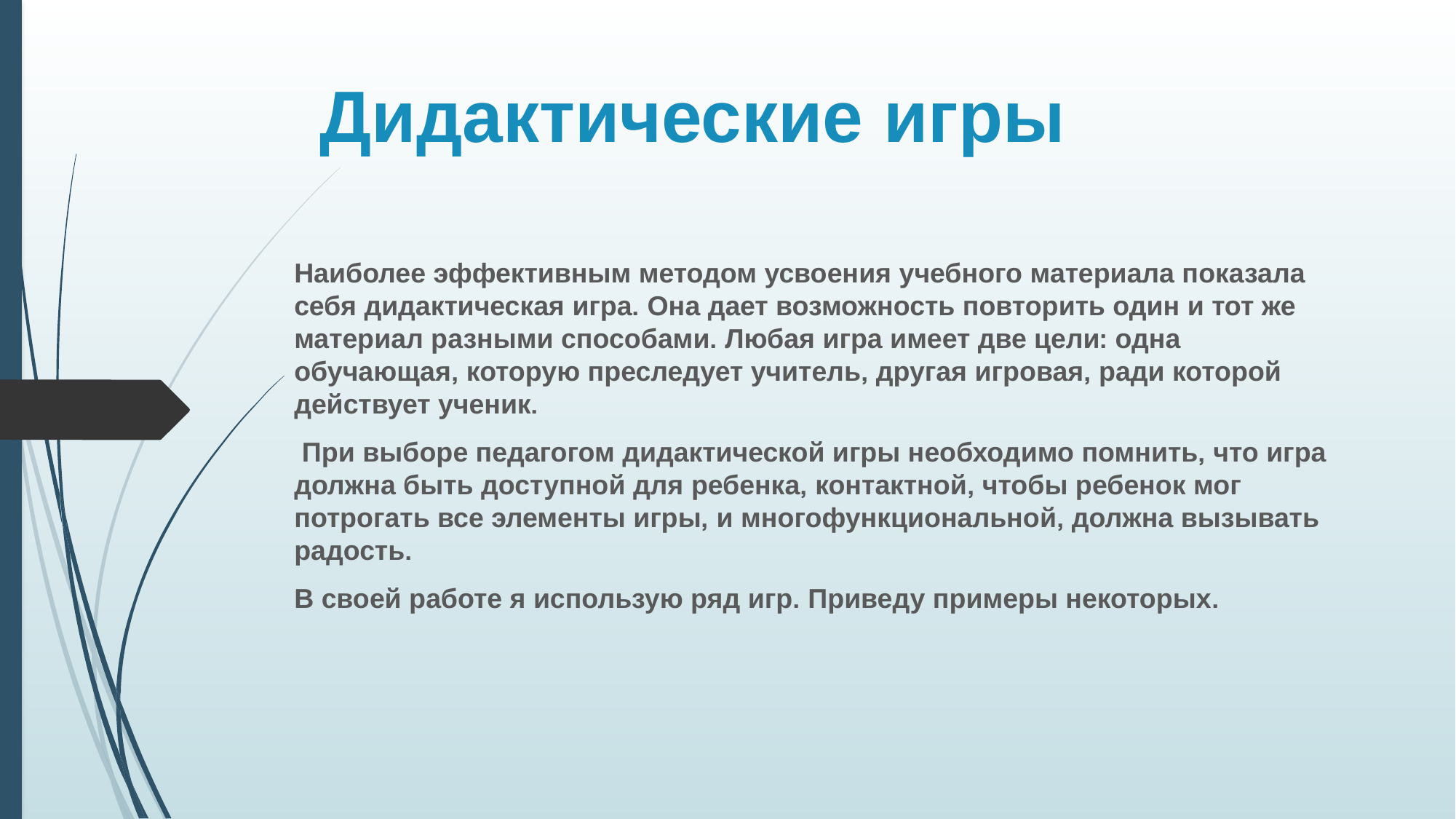

# Дидактические игры
Наиболее эффективным методом усвоения учебного материала показала себя дидактическая игра. Она дает возможность повторить один и тот же материал разными способами. Любая игра имеет две цели: одна обучающая, которую преследует учитель, другая игровая, ради которой действует ученик.
 При выборе педагогом дидактической игры необходимо помнить, что игра должна быть доступной для ребенка, контактной, чтобы ребенок мог потрогать все элементы игры, и многофункциональной, должна вызывать радость.
В своей работе я использую ряд игр. Приведу примеры некоторых.